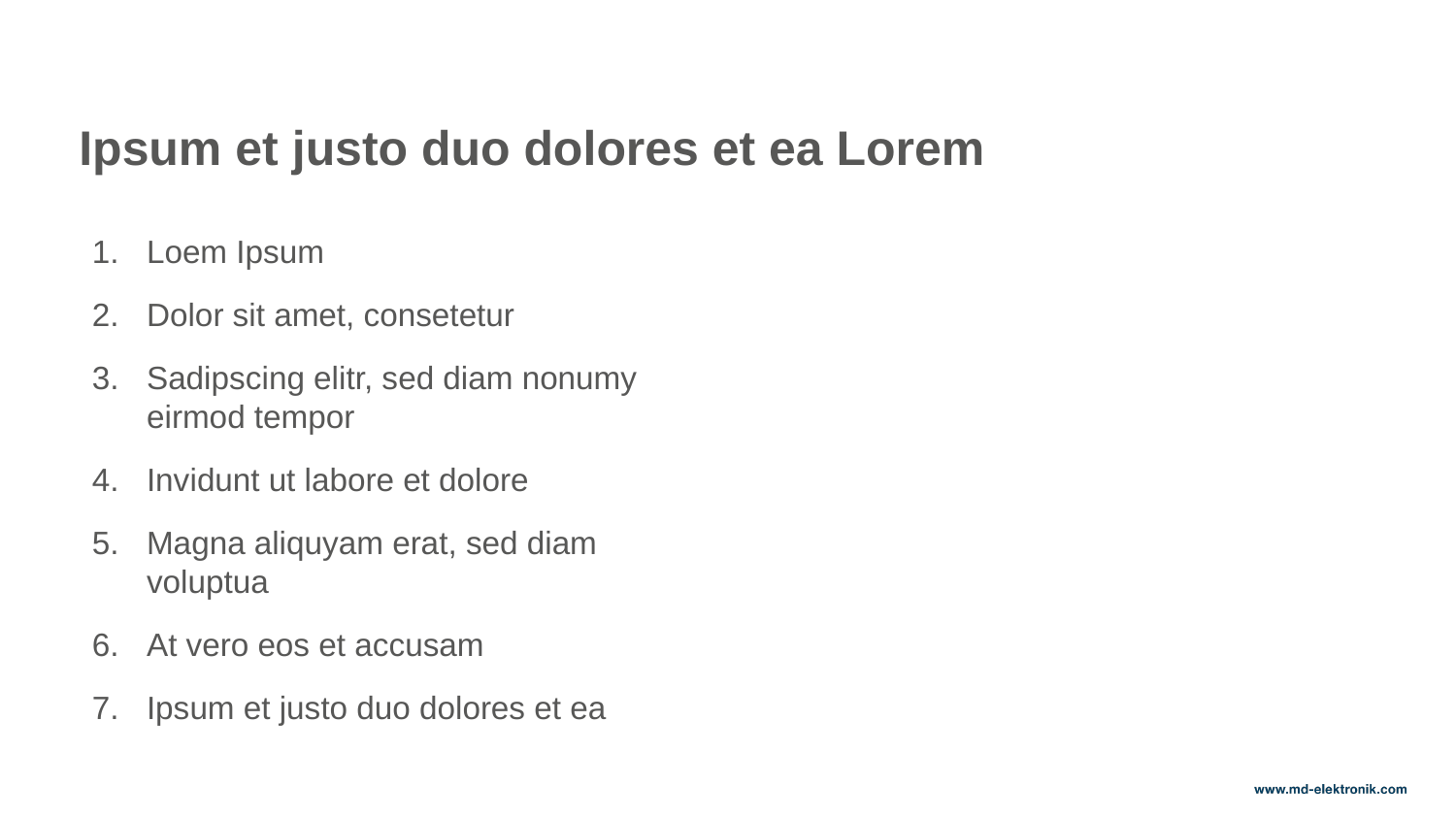

Loem Ipsum
Dolor sit amet, consetetur
Sadipscing elitr, sed diam nonumy eirmod tempor
Invidunt ut labore et dolore
Magna aliquyam erat, sed diam voluptua
At vero eos et accusam
Ipsum et justo duo dolores et ea
Ipsum et justo duo dolores et ea Lorem